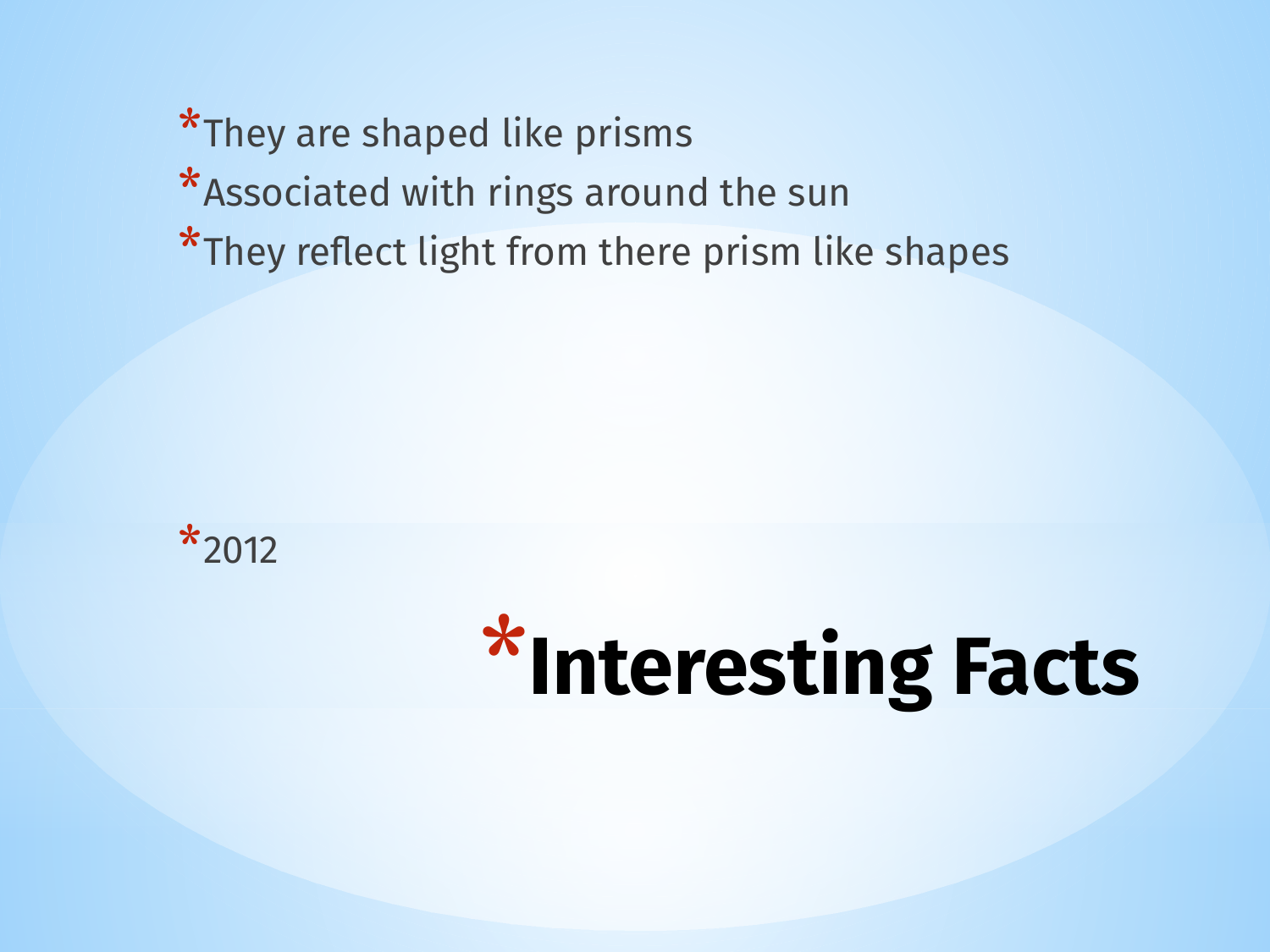

They are shaped like prisms
Associated with rings around the sun
They reflect light from there prism like shapes

2012

# Interesting Facts